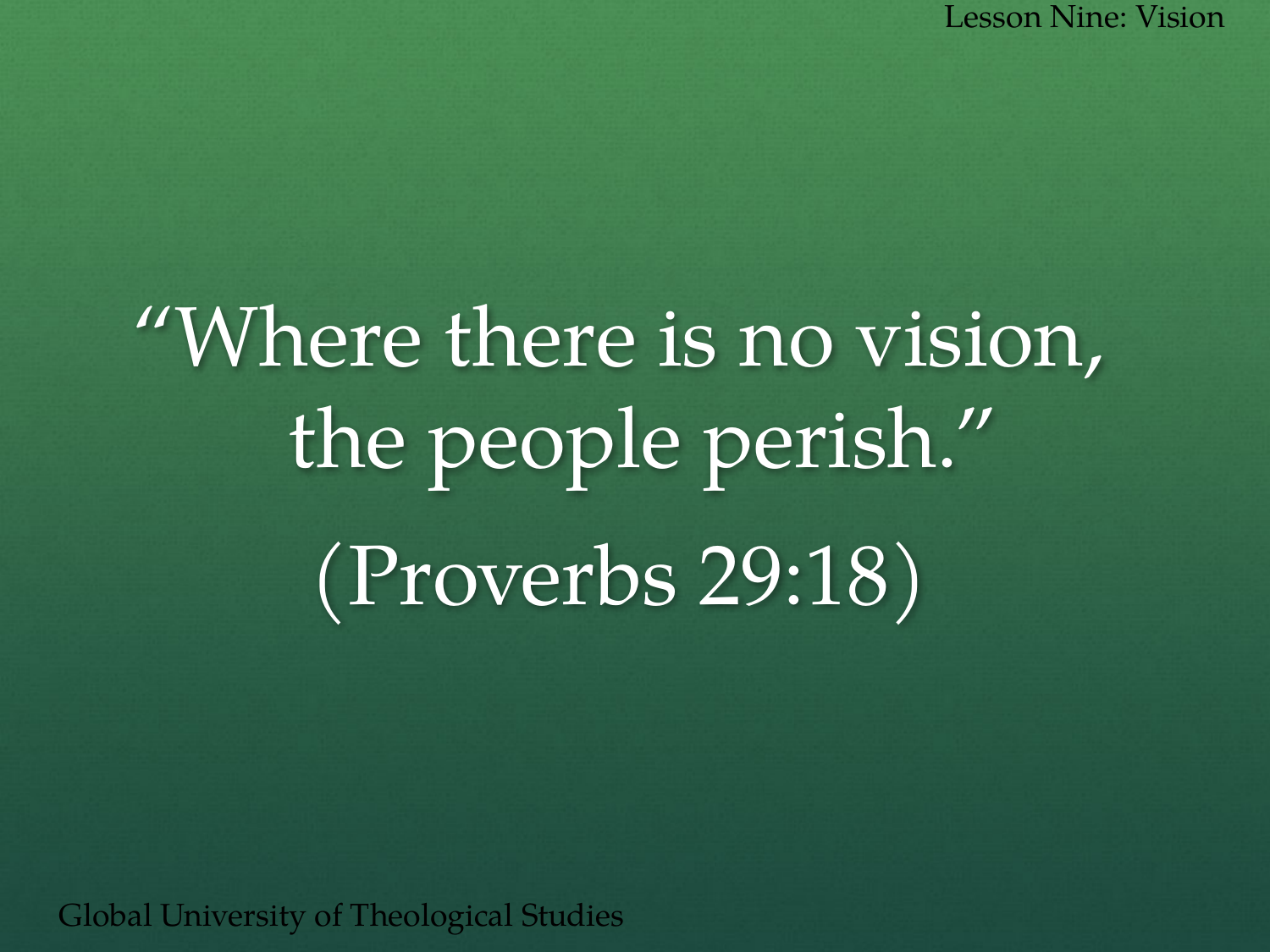

Lesson Nine: Vision

“Where there is no vision, the people perish.”
(Proverbs 29:18)
Global University of Theological Studies